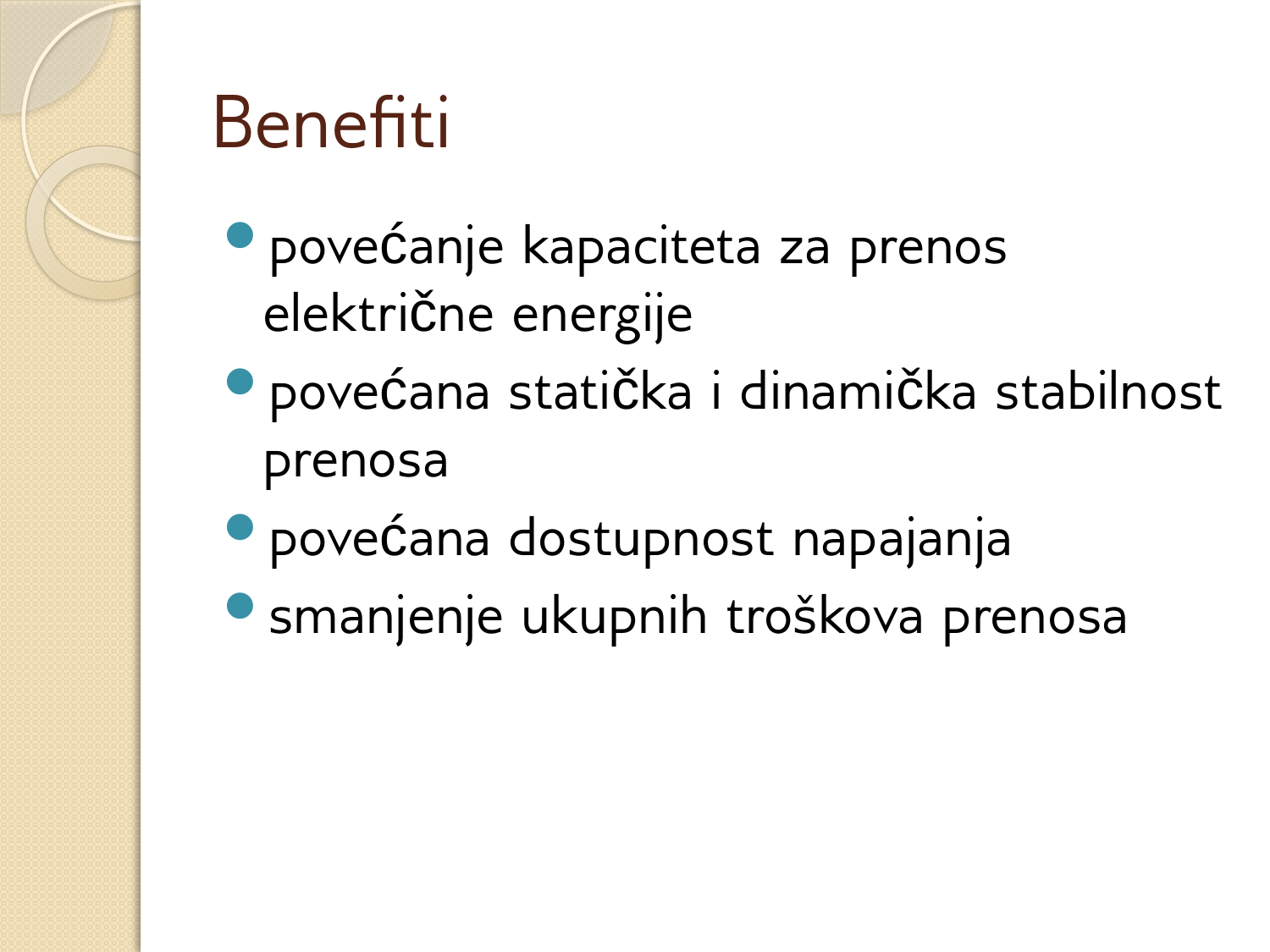

# Benefiti
povećanje kapaciteta za prenos električne energije
povećana statička i dinamička stabilnost prenosa
povećana dostupnost napajanja
smanjenje ukupnih troškova prenosa